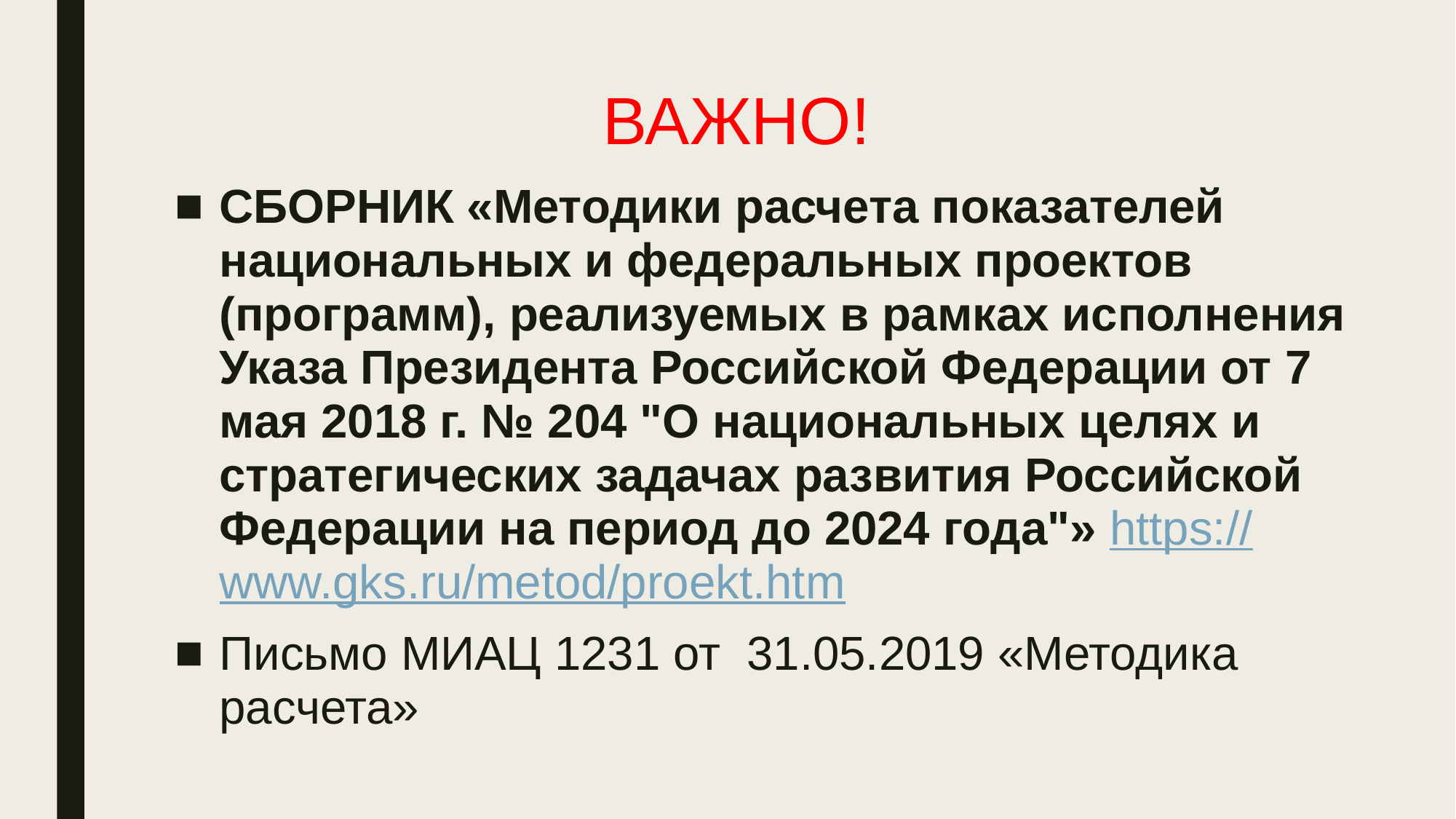

# ВАЖНО!
СБОРНИК «Методики расчета показателей национальных и федеральных проектов (программ), реализуемых в рамках исполнения Указа Президента Российской Федерации от 7 мая 2018 г. № 204 "О национальных целях и стратегических задачах развития Российской Федерации на период до 2024 года"» https://www.gks.ru/metod/proekt.htm
Письмо МИАЦ 1231 от  31.05.2019 «Методика расчета»